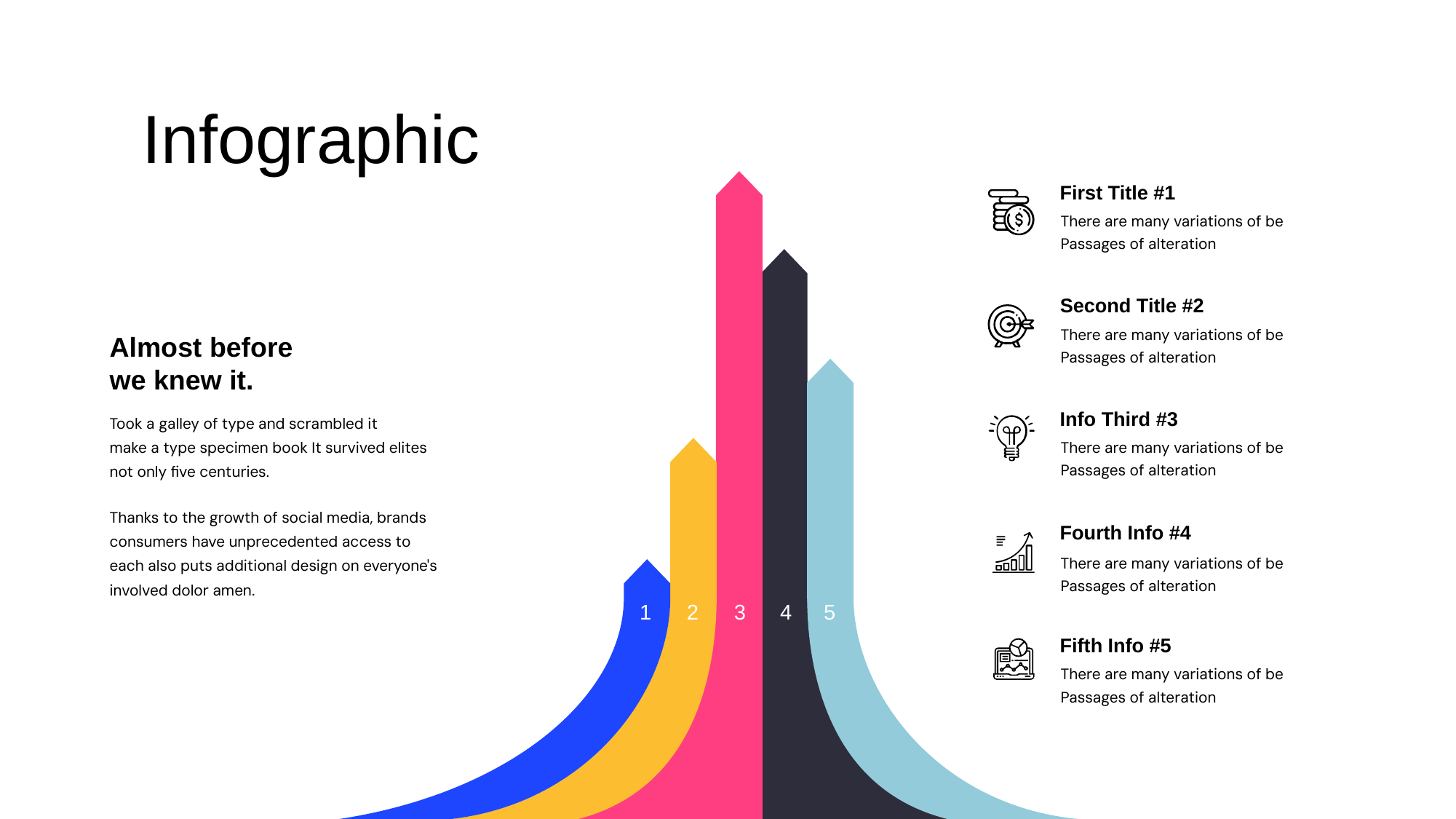

Infographic

First Title #1

There are many variations of be
Passages of alteration

Second Title #2

There are many variations of be
Passages of alteration
Almost before
we knew it.

Info Third #3
Took a galley of type and scrambled it
make a type specimen book It survived elites
not only five centuries.

There are many variations of be
Passages of alteration

Thanks to the growth of social media, brands consumers have unprecedented access to each also puts additional design on everyone's involved dolor amen.
Fourth Info #4

There are many variations of be
Passages of alteration

1
2
3
4
5
Fifth Info #5

There are many variations of be
Passages of alteration